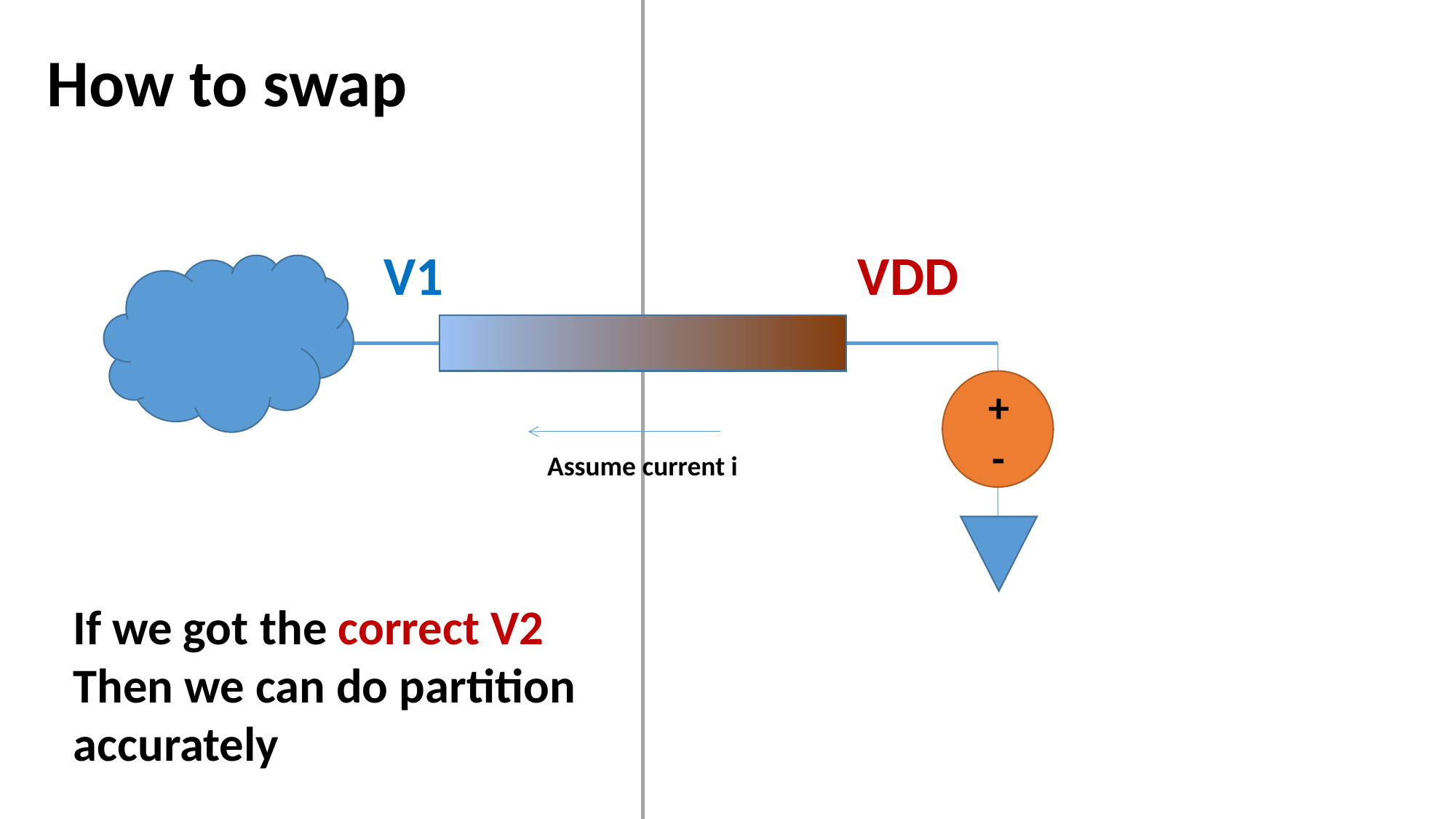

How to swap
V1
VDD

+
-
Assume current i

If we got the correct V2
Then we can do partition
accurately